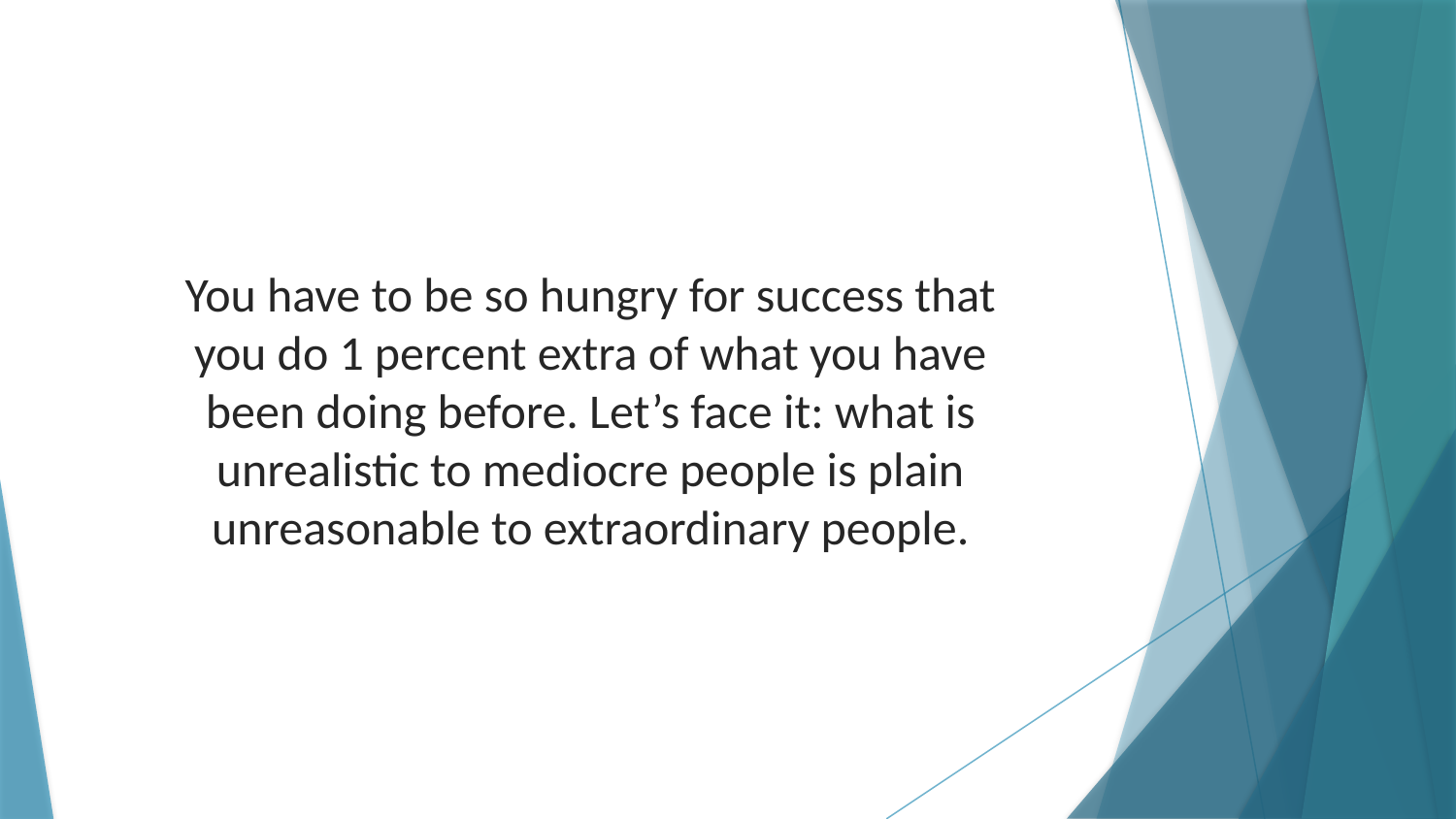

You have to be so hungry for success that you do 1 percent extra of what you have been doing before. Let’s face it: what is unrealistic to mediocre people is plain unreasonable to extraordinary people.